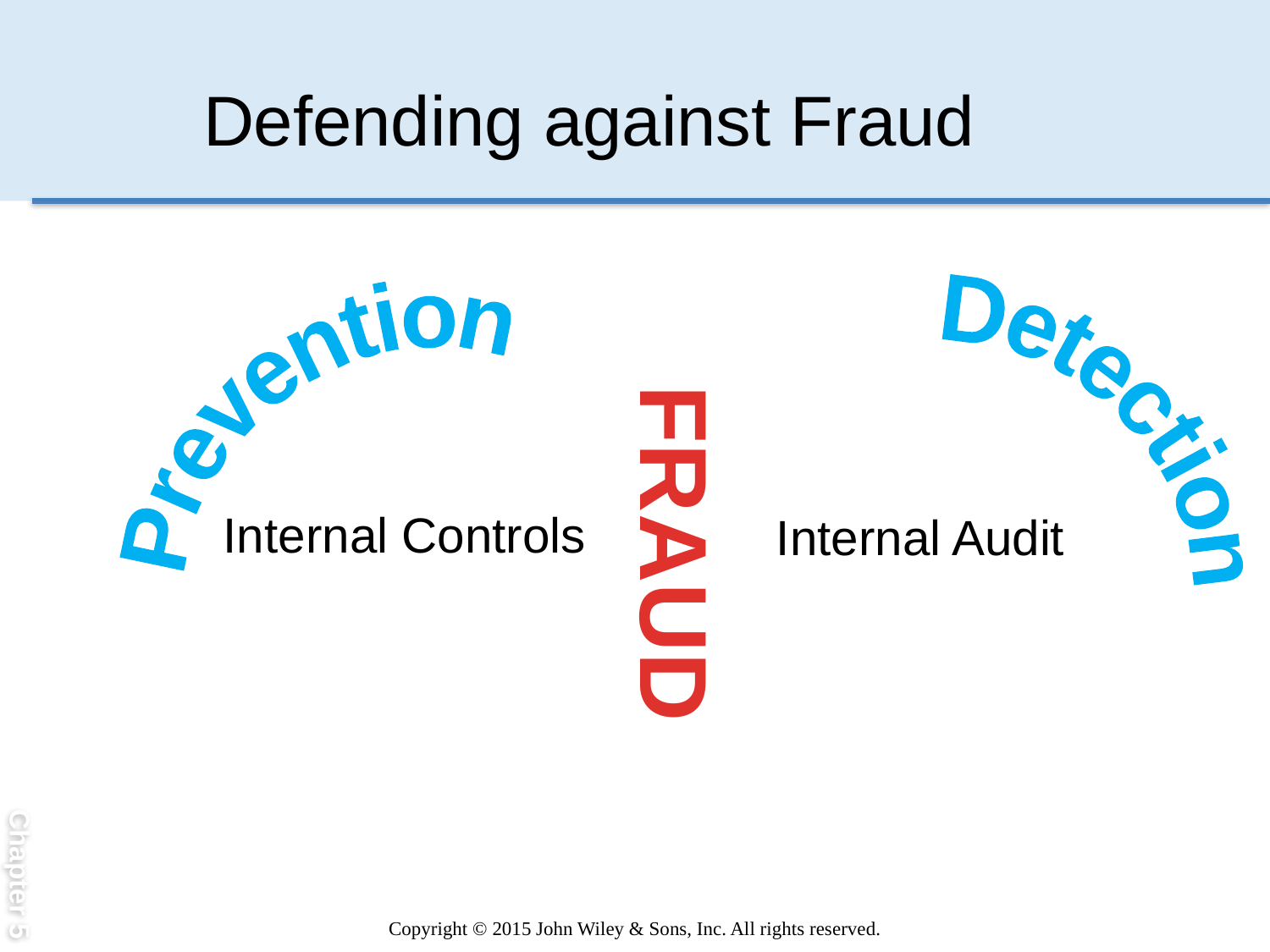

Chapter 5
# Defending against Fraud
Prevention
Detection
FRAUD
Internal Controls
Internal Audit